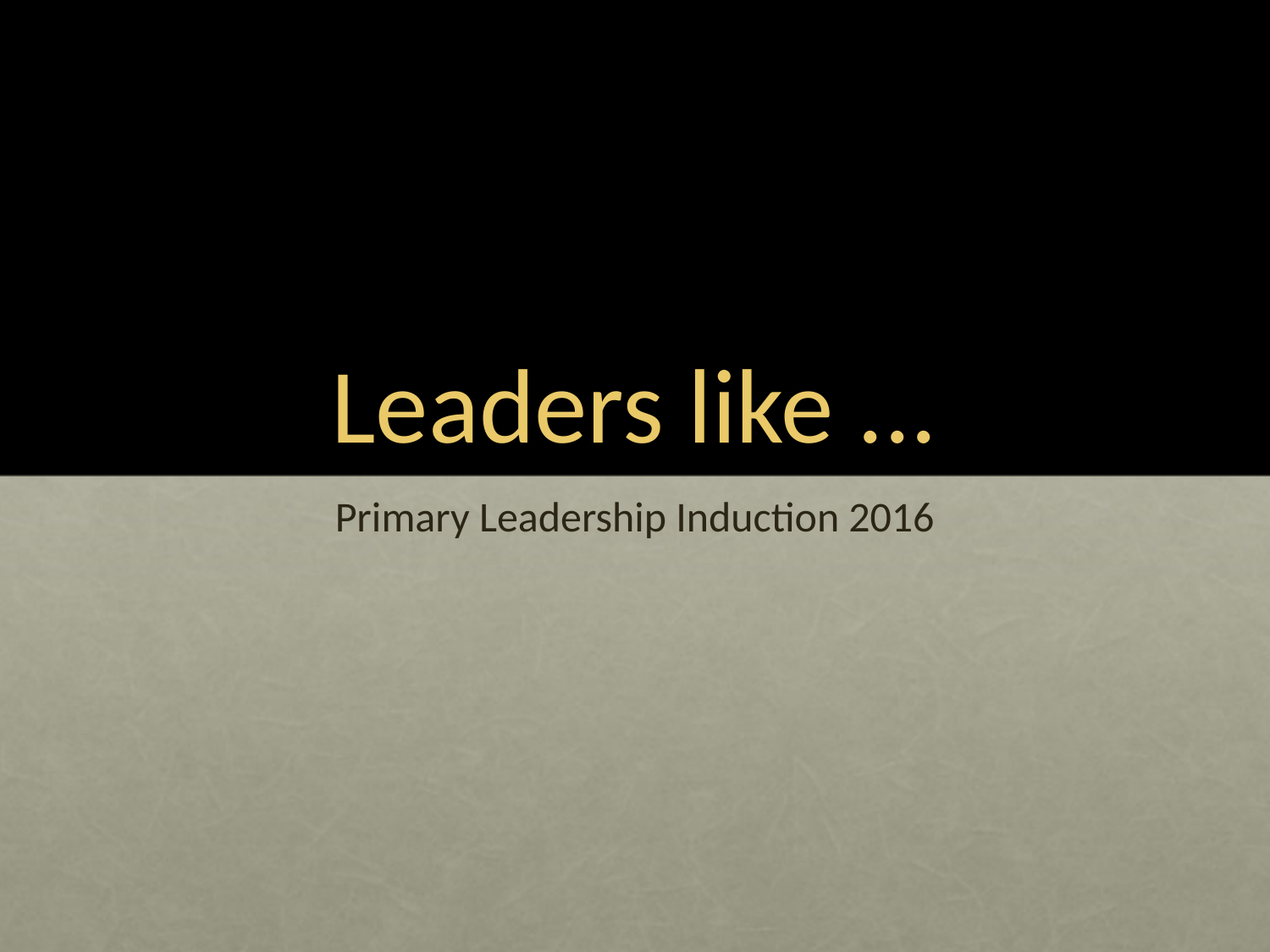

# Leaders like ...
Primary Leadership Induction 2016